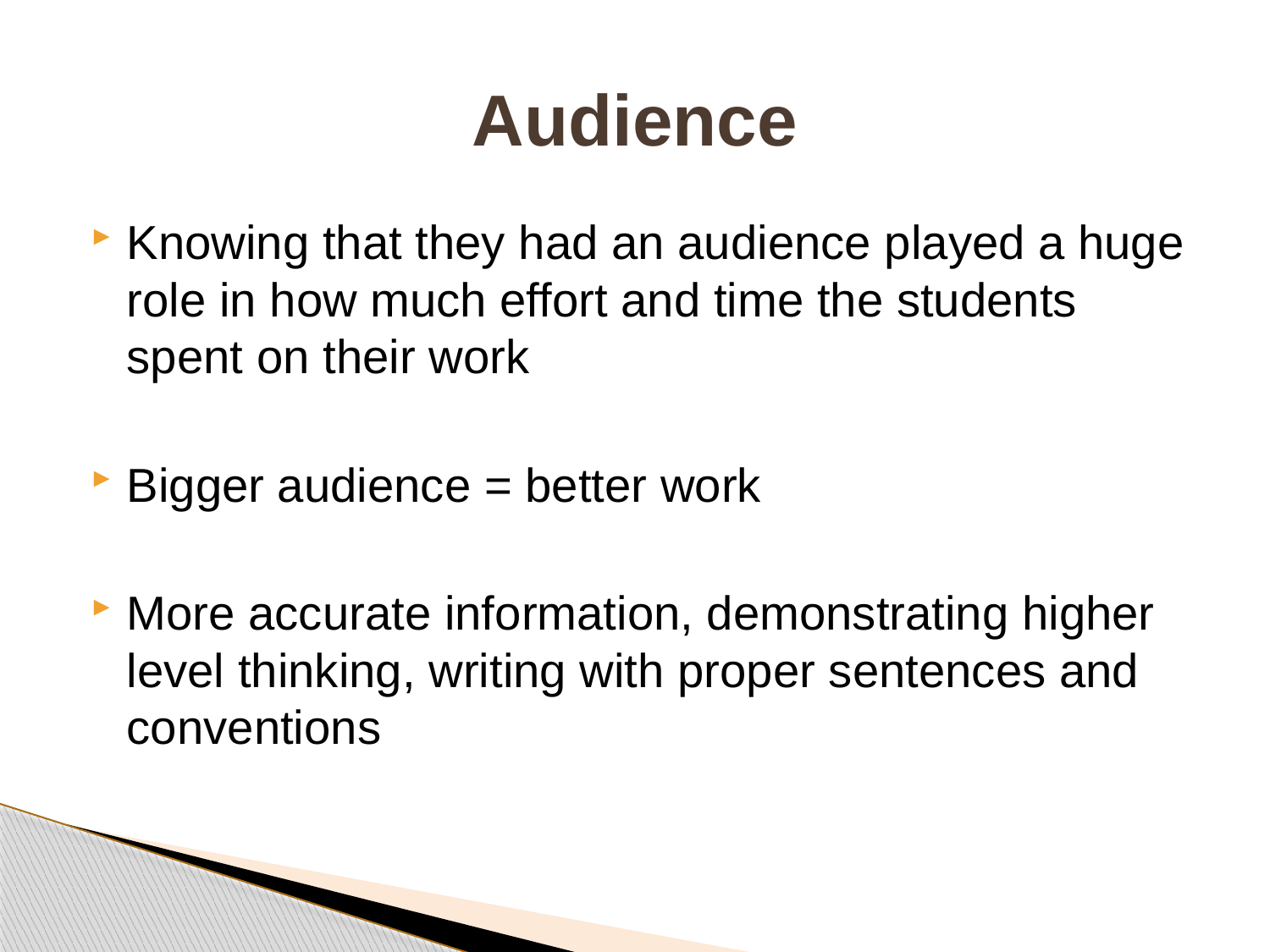

# Audience
Knowing that they had an audience played a huge role in how much effort and time the students spent on their work

Bigger audience = better work

More accurate information, demonstrating higher level thinking, writing with proper sentences and conventions